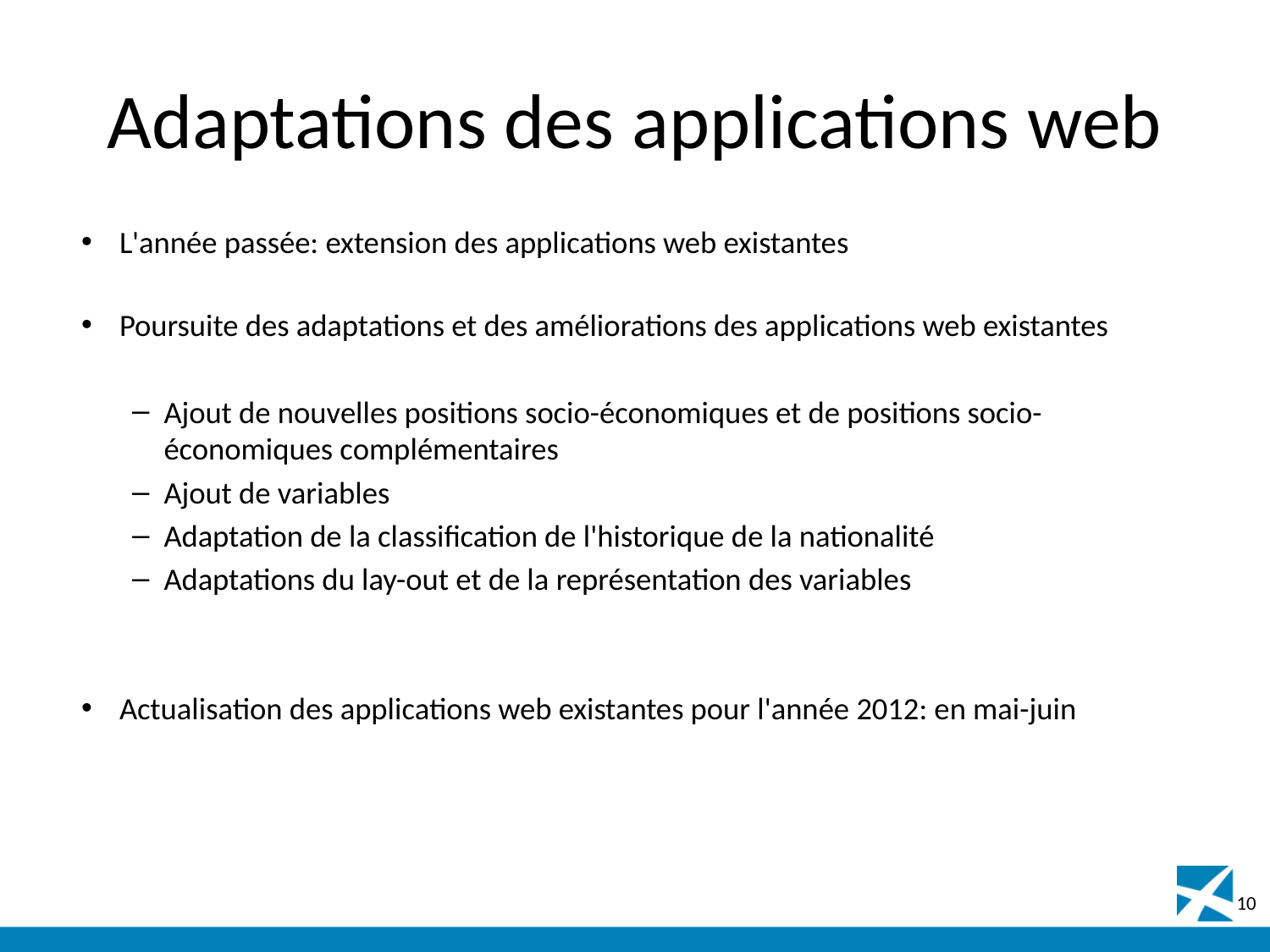

# Adaptations des applications web
L'année passée: extension des applications web existantes

Poursuite des adaptations et des améliorations des applications web existantes

Ajout de nouvelles positions socio-économiques et de positions socio-économiques complémentaires
Ajout de variables
Adaptation de la classification de l'historique de la nationalité
Adaptations du lay-out et de la représentation des variables

Actualisation des applications web existantes pour l'année 2012: en mai-juin